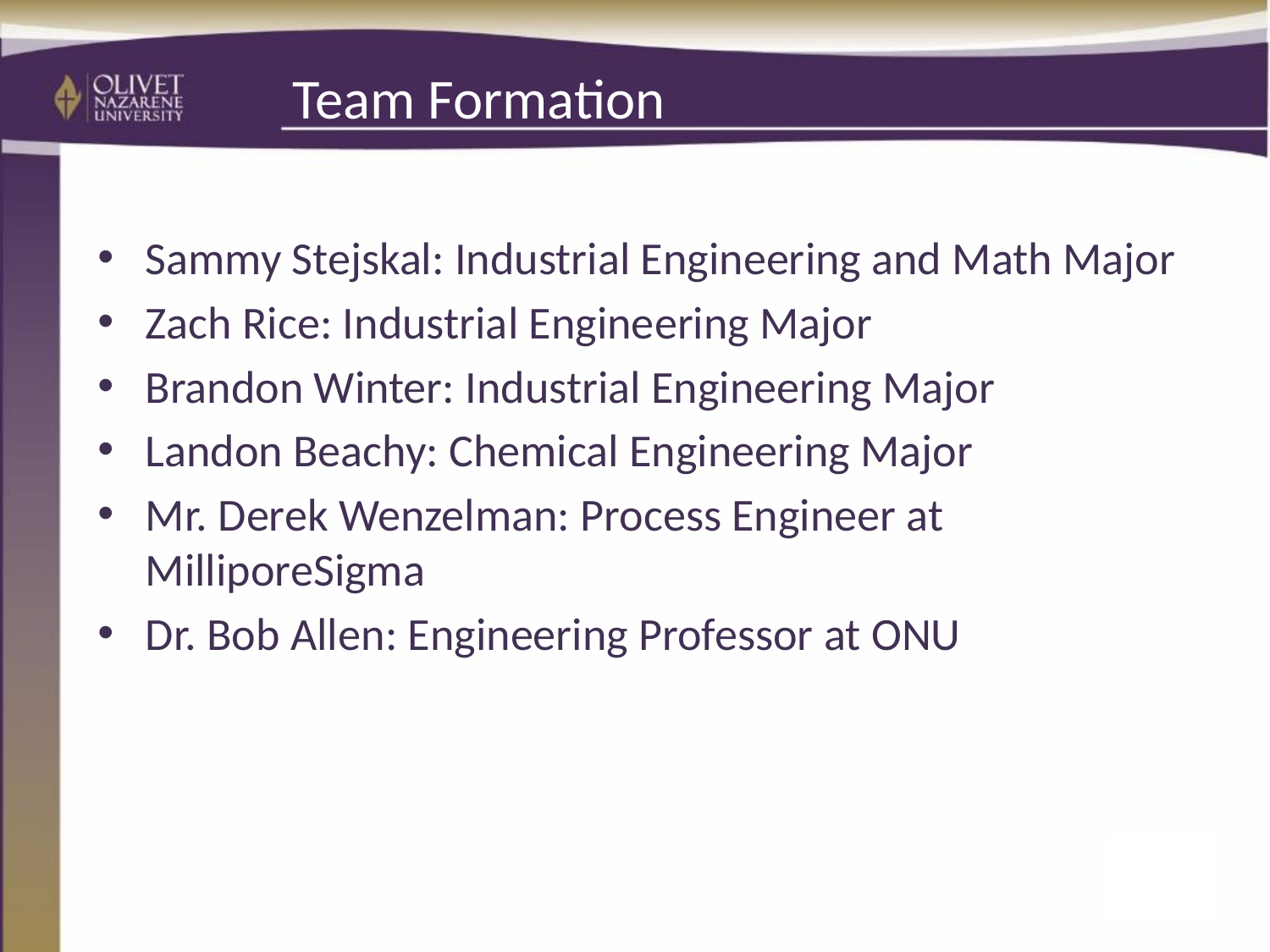

# Team Formation
Sammy Stejskal: Industrial Engineering and Math Major
Zach Rice: Industrial Engineering Major
Brandon Winter: Industrial Engineering Major
Landon Beachy: Chemical Engineering Major
Mr. Derek Wenzelman: Process Engineer at MilliporeSigma
Dr. Bob Allen: Engineering Professor at ONU